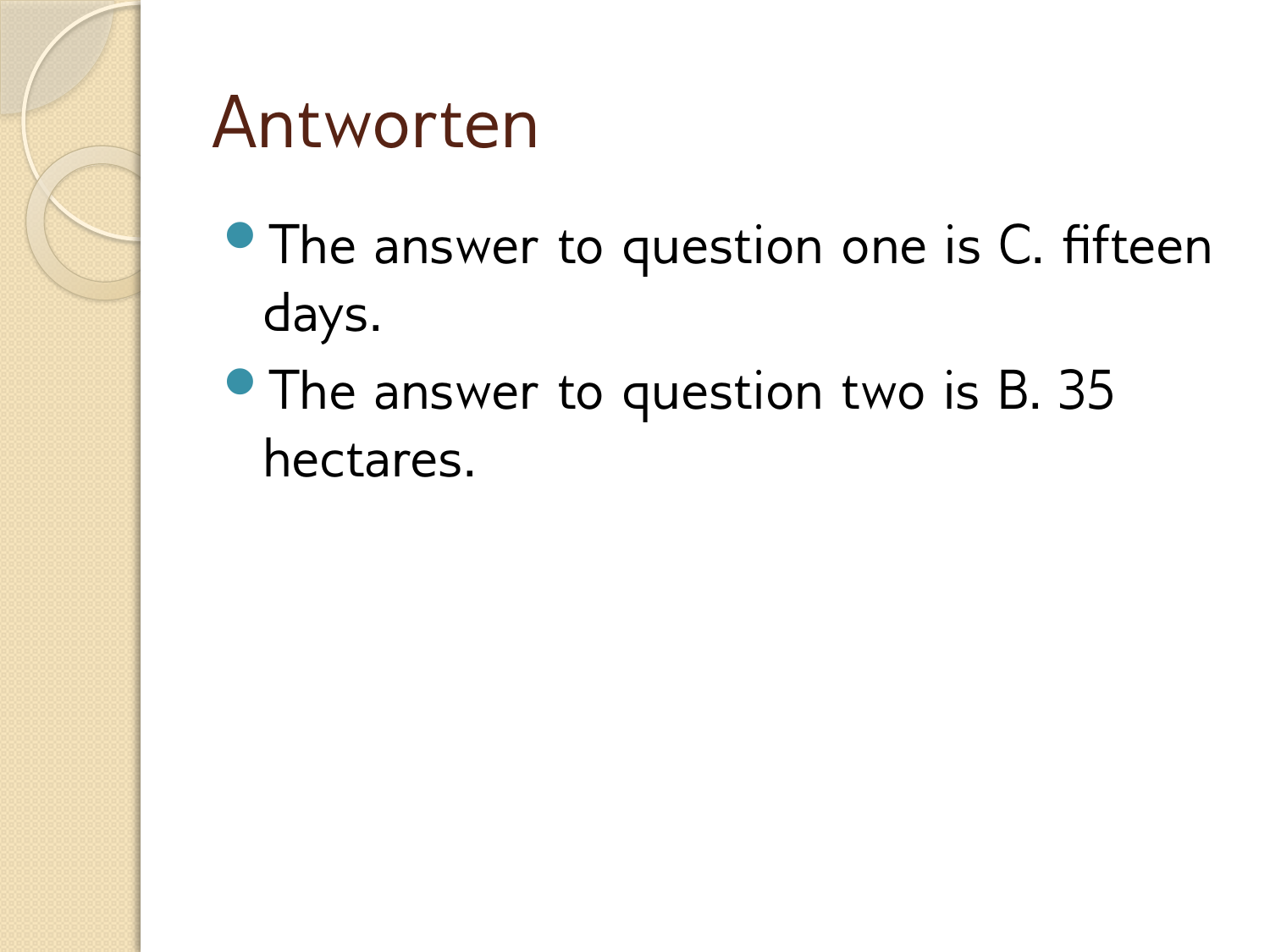

# Antworten
The answer to question one is C. fifteen days.
The answer to question two is B. 35 hectares.